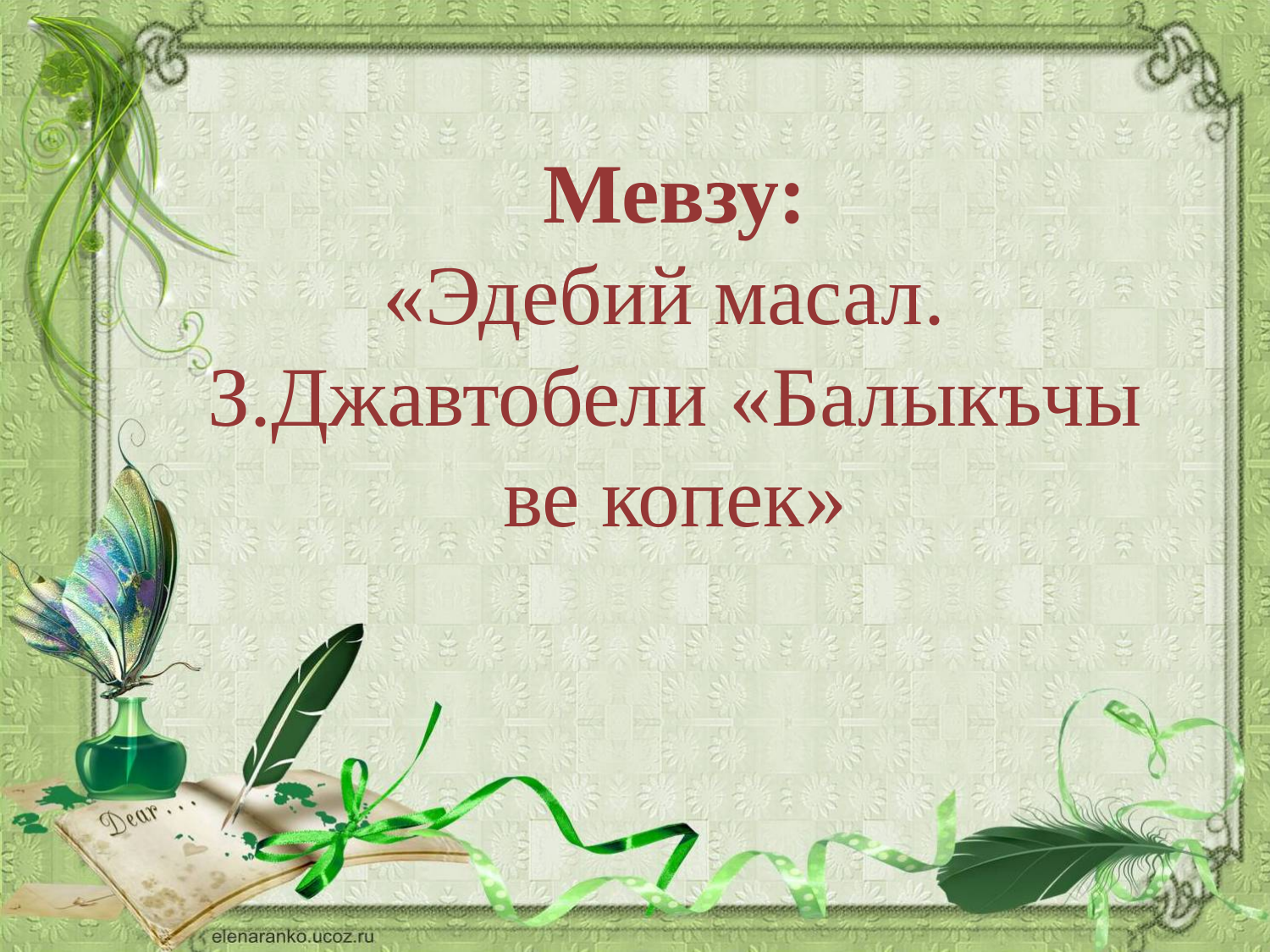

Мевзу:
«Эдебий масал.
З.Джавтобели «Балыкъчы ве копек»